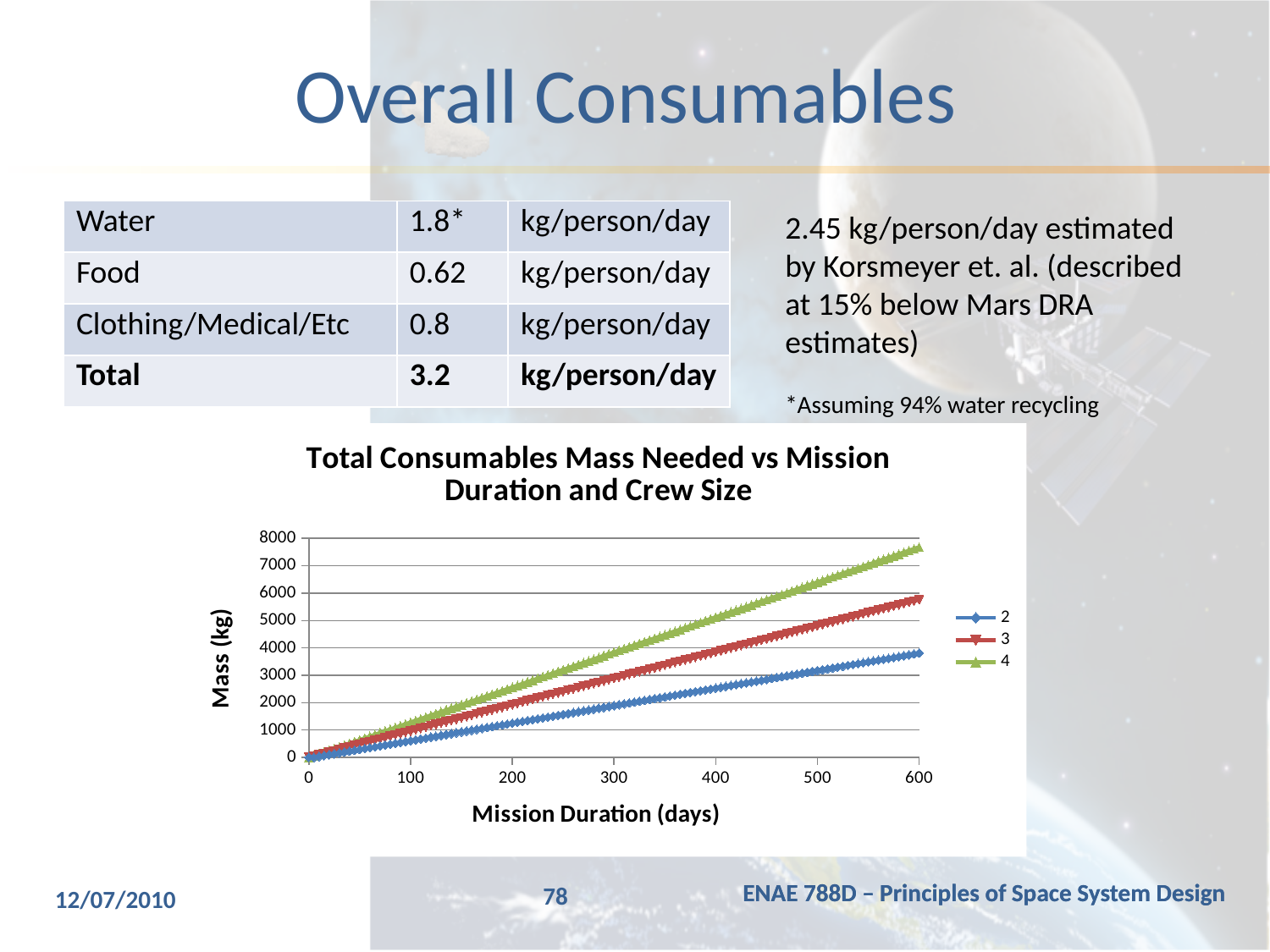

# Overall Consumables
| Water | 1.8\* | kg/person/day |
| --- | --- | --- |
| Food | 0.62 | kg/person/day |
| Clothing/Medical/Etc | 0.8 | kg/person/day |
| Total | 3.2 | kg/person/day |
2.45 kg/person/day estimated by Korsmeyer et. al. (described at 15% below Mars DRA estimates)

*Assuming 94% water recycling

### Chart: Total Consumables Mass Needed vs Mission Duration and Crew Size

| Category |  |  |  |
|---|---|---|---|